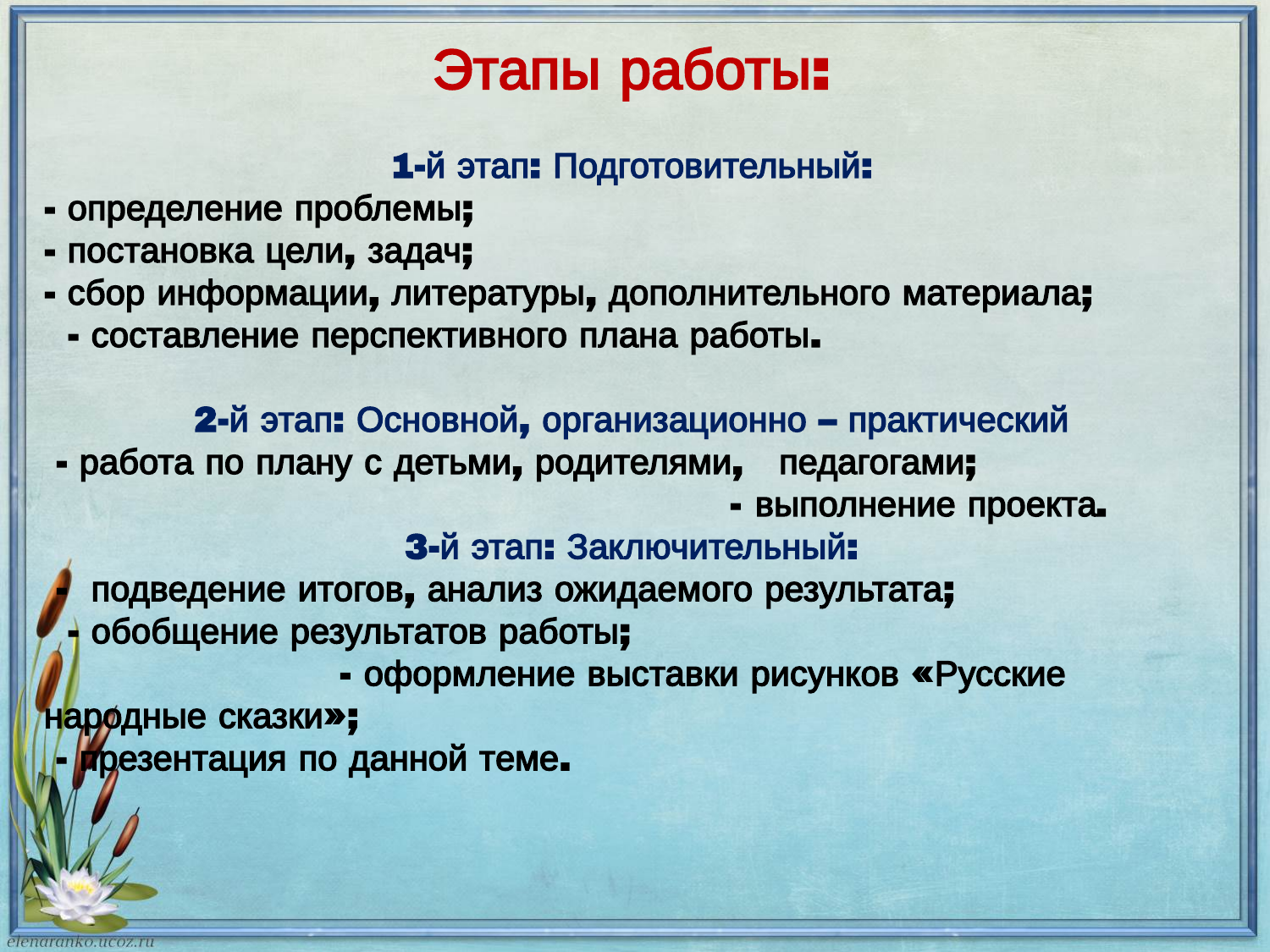

Этапы работы:

1-й этап: Подготовительный:
- определение проблемы;
- постановка цели, задач;
- сбор информации, литературы, дополнительного материала;
  - составление перспективного плана работы.

2-й этап: Основной, организационно – практический
 - работа по плану с детьми, родителями,   педагогами;                                                                               - выполнение проекта.
3-й этап: Заключительный:
 -  подведение итогов, анализ ожидаемого результата;
  - обобщение результатов работы;                                                                           - оформление выставки рисунков «Русские народные сказки»;
 - презентация по данной теме.